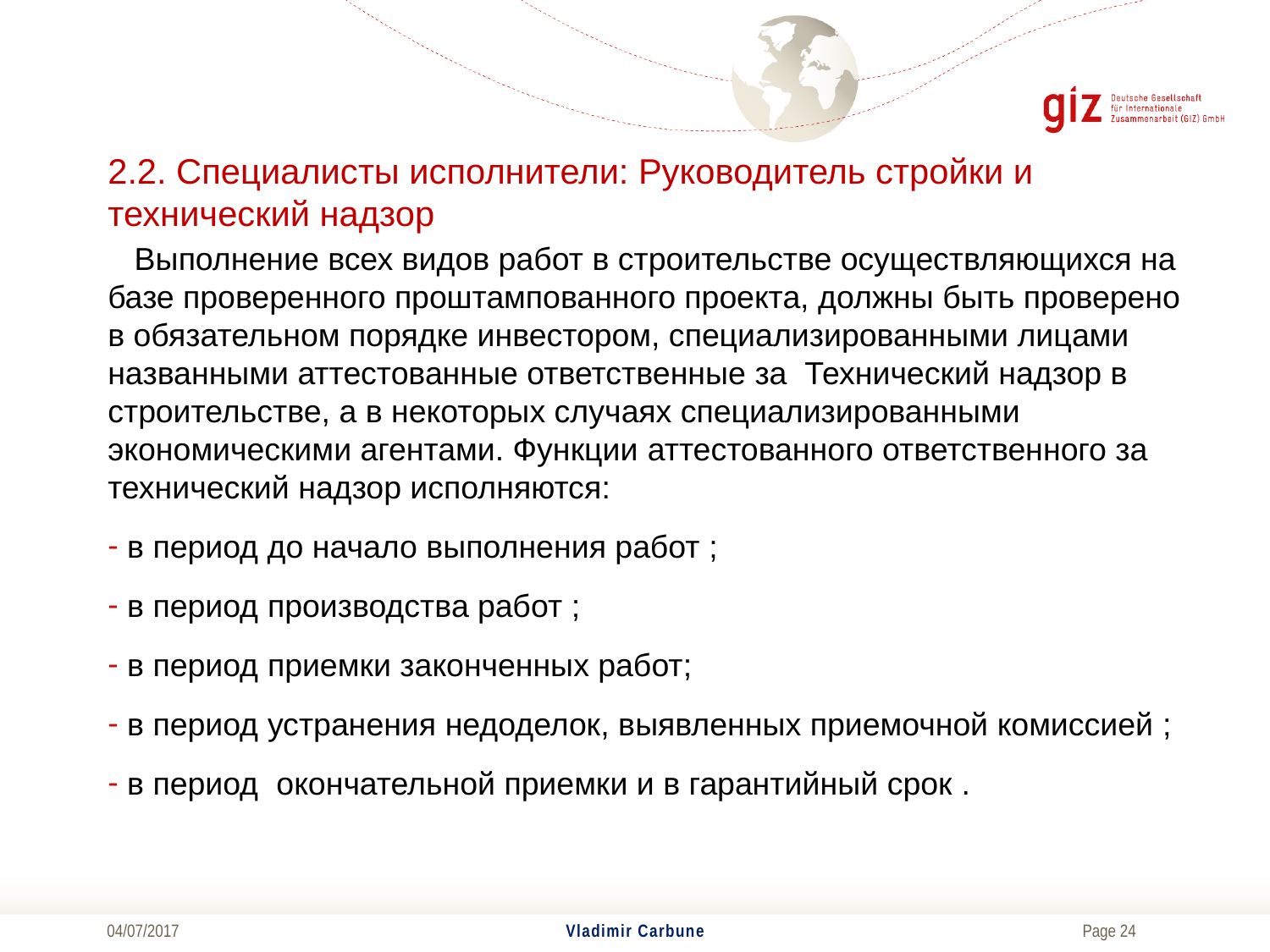

# 2.2. Специалисты исполнители: Руководитель стройки и технический надзор
   Выполнение всех видов работ в строительстве осуществляющихся на базе проверенного проштампованного проекта, должны быть проверено в обязательном порядке инвестором, специализированными лицами названными аттестованные ответственные за  Технический надзор в строительстве, а в некоторых случаях специализированными экономическими агентами. Функции аттестованного ответственного за технический надзор исполняются:
 в период до начало выполнения работ ;
 в период производства работ ;
 в период приемки законченных работ;
 в период устранения недоделок, выявленных приемочной комиссией ;
 в период  окончательной приемки и в гарантийный срок .

04/07/2017
Vladimir Carbune